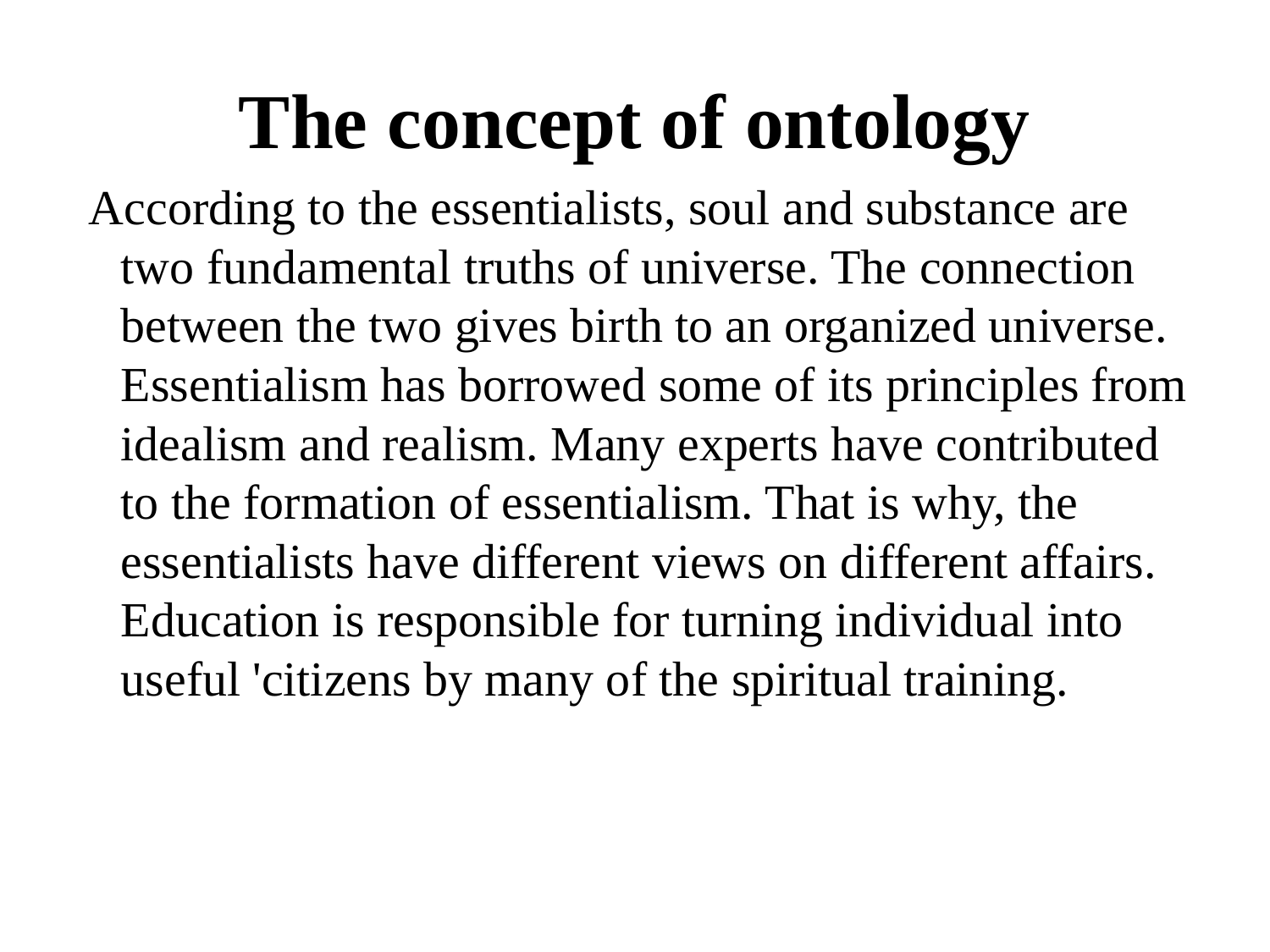

# The concept of ontology
 According to the essentialists, soul and substance are two fundamental truths of universe. The connection between the two gives birth to an organized universe. Essentialism has borrowed some of its principles from idealism and realism. Many experts have contributed to the formation of essentialism. That is why, the essentialists have different views on different affairs. Education is responsible for turning individual into useful 'citizens by many of the spiritual training.